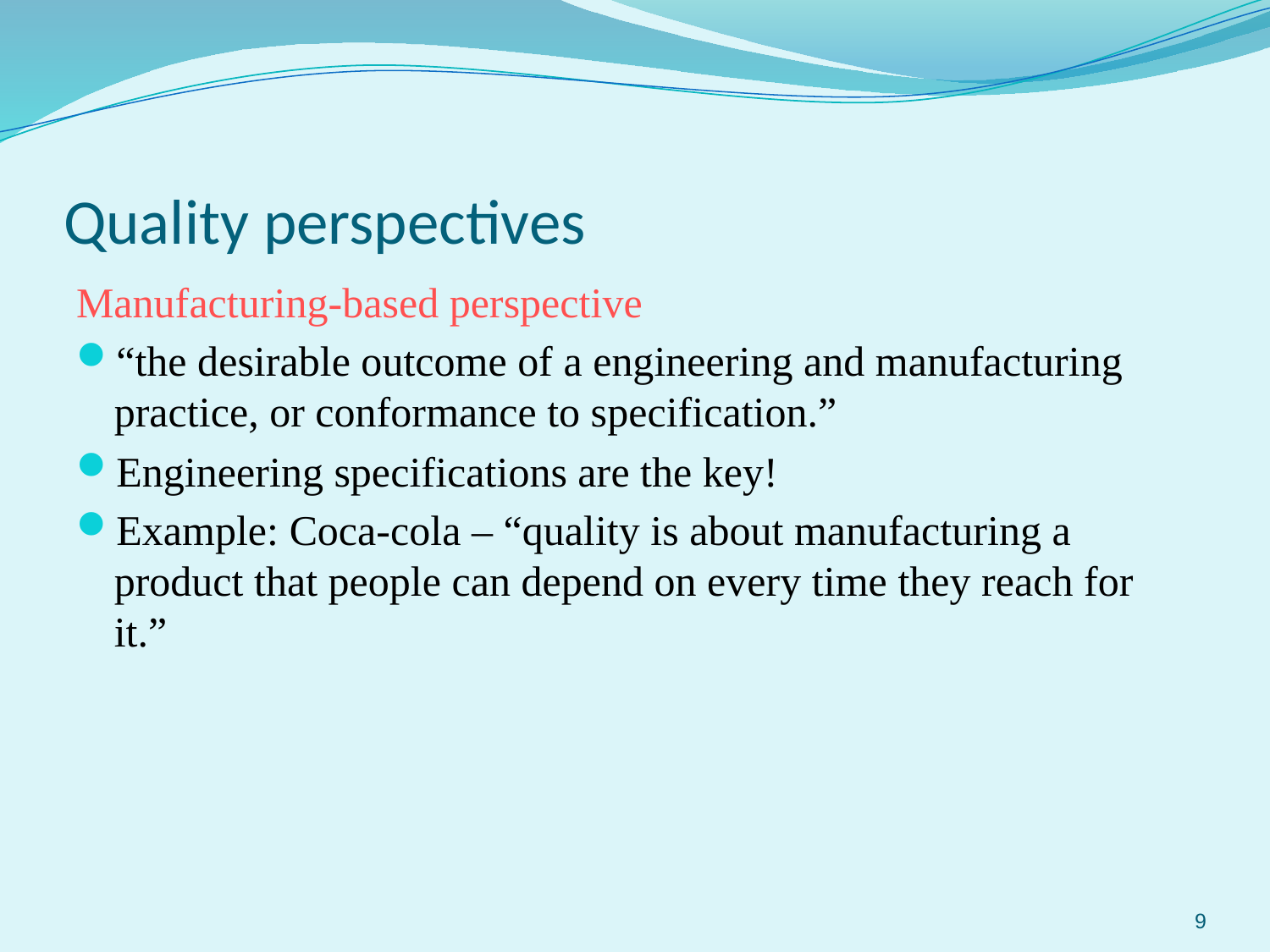

# Quality perspectives
Manufacturing-based perspective
“the desirable outcome of a engineering and manufacturing practice, or conformance to specification.”
Engineering specifications are the key!
Example: Coca-cola – “quality is about manufacturing a product that people can depend on every time they reach for it.”
9